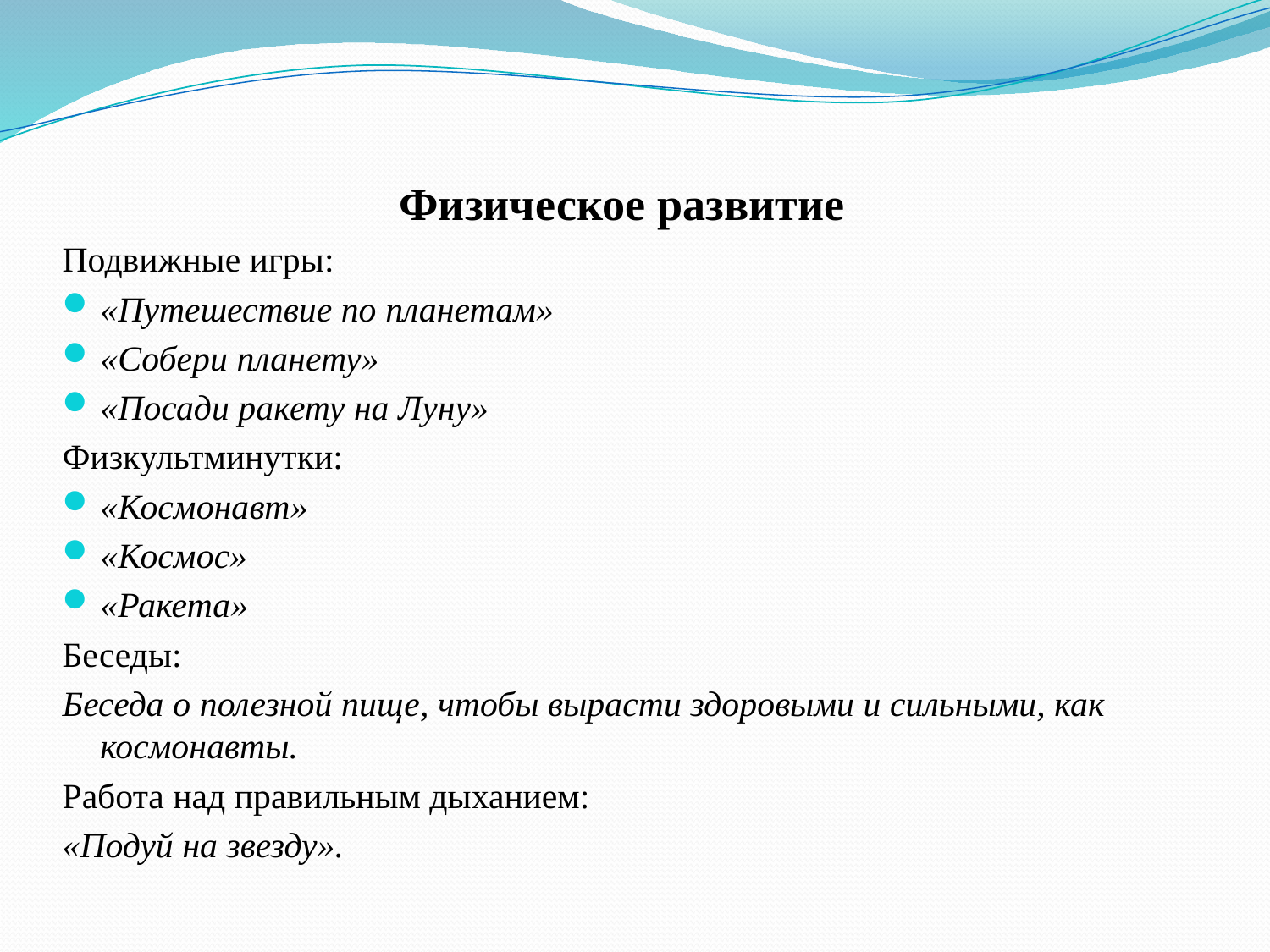

#
Физическое развитие
Подвижные игры:
«Путешествие по планетам»
«Собери планету»
«Посади ракету на Луну»
Физкультминутки:
«Космонавт»
«Космос»
«Ракета»
Беседы:
Беседа о полезной пище, чтобы вырасти здоровыми и сильными, как космонавты.
Работа над правильным дыханием:
«Подуй на звезду».